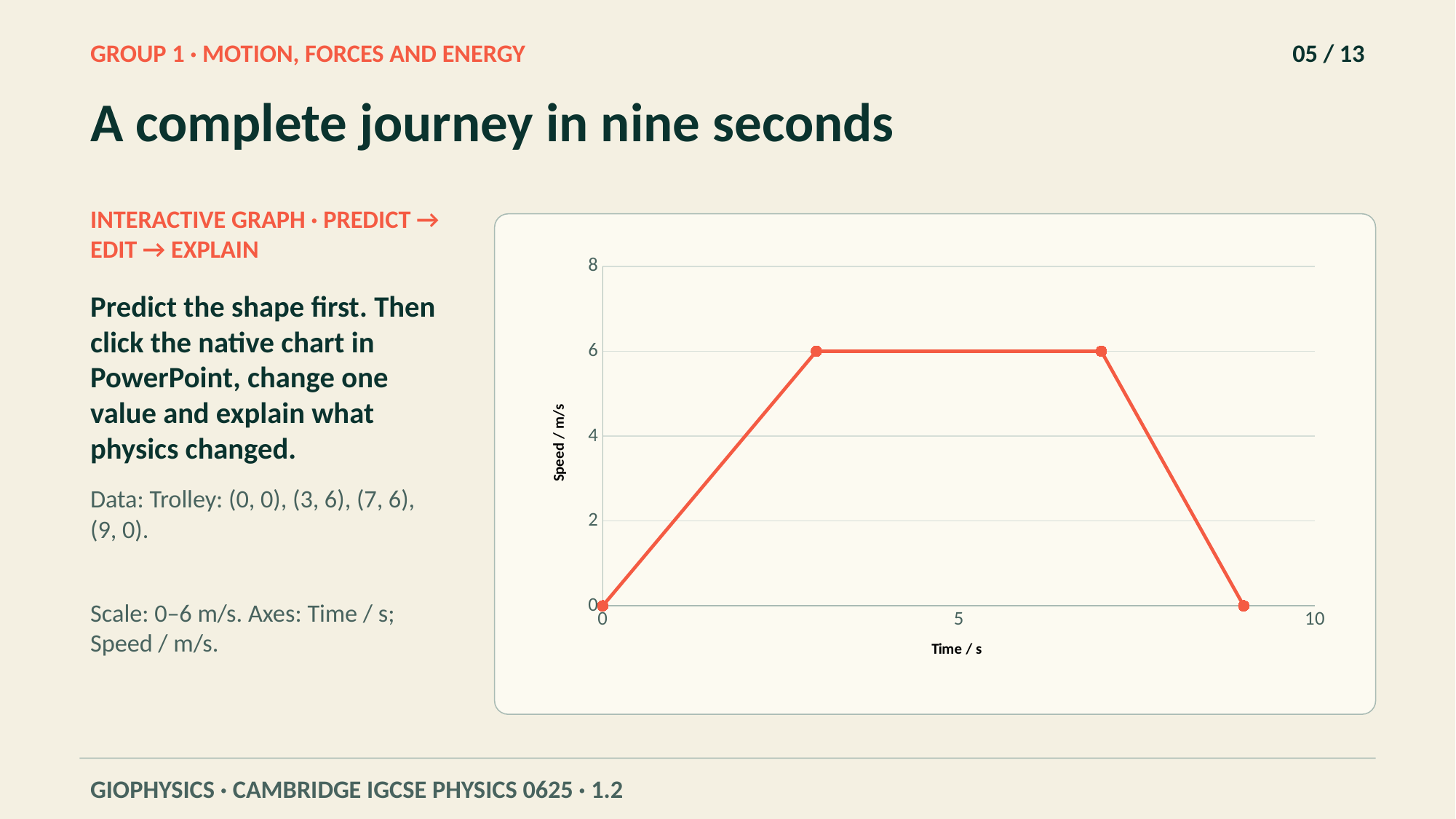

GROUP 1 · MOTION, FORCES AND ENERGY
05 / 13
A complete journey in nine seconds
INTERACTIVE GRAPH · PREDICT → EDIT → EXPLAIN

### Chart

| Category |  |
|---|---|
Predict the shape first. Then click the native chart in PowerPoint, change one value and explain what physics changed.
Data: Trolley: (0, 0), (3, 6), (7, 6), (9, 0).
Scale: 0–6 m/s. Axes: Time / s; Speed / m/s.

GIOPHYSICS · CAMBRIDGE IGCSE PHYSICS 0625 · 1.2